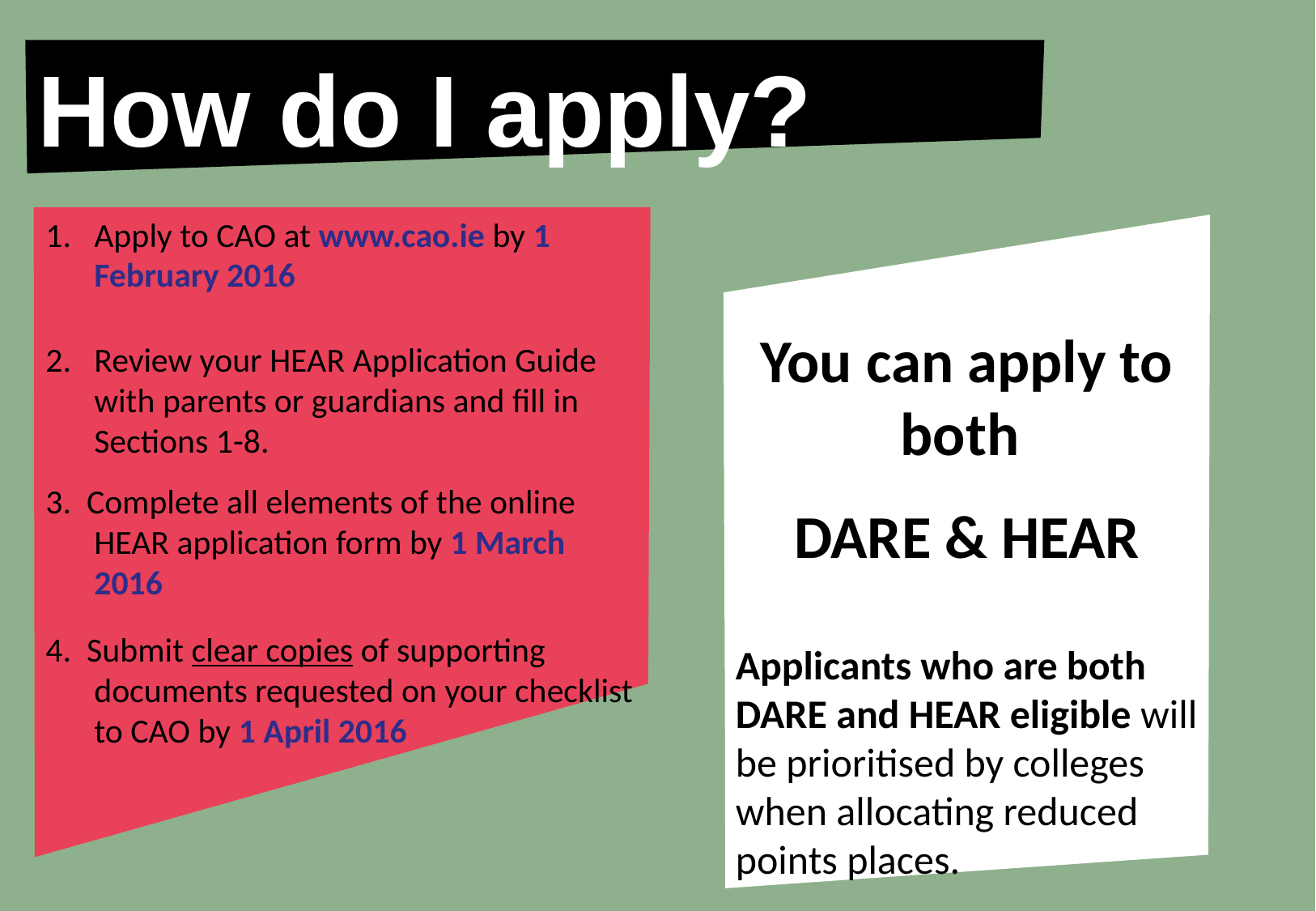

How do I apply?
Apply to CAO at www.cao.ie by 1 February 2016

Review your HEAR Application Guide with parents or guardians and fill in Sections 1-8.

3.  Complete all elements of the online HEAR application form by 1 March 2016

4.  Submit clear copies of supporting documents requested on your checklist to CAO by 1 April 2016

You can apply to both
DARE & HEAR

Applicants who are both DARE and HEAR eligible will be prioritised by colleges when allocating reduced points places.